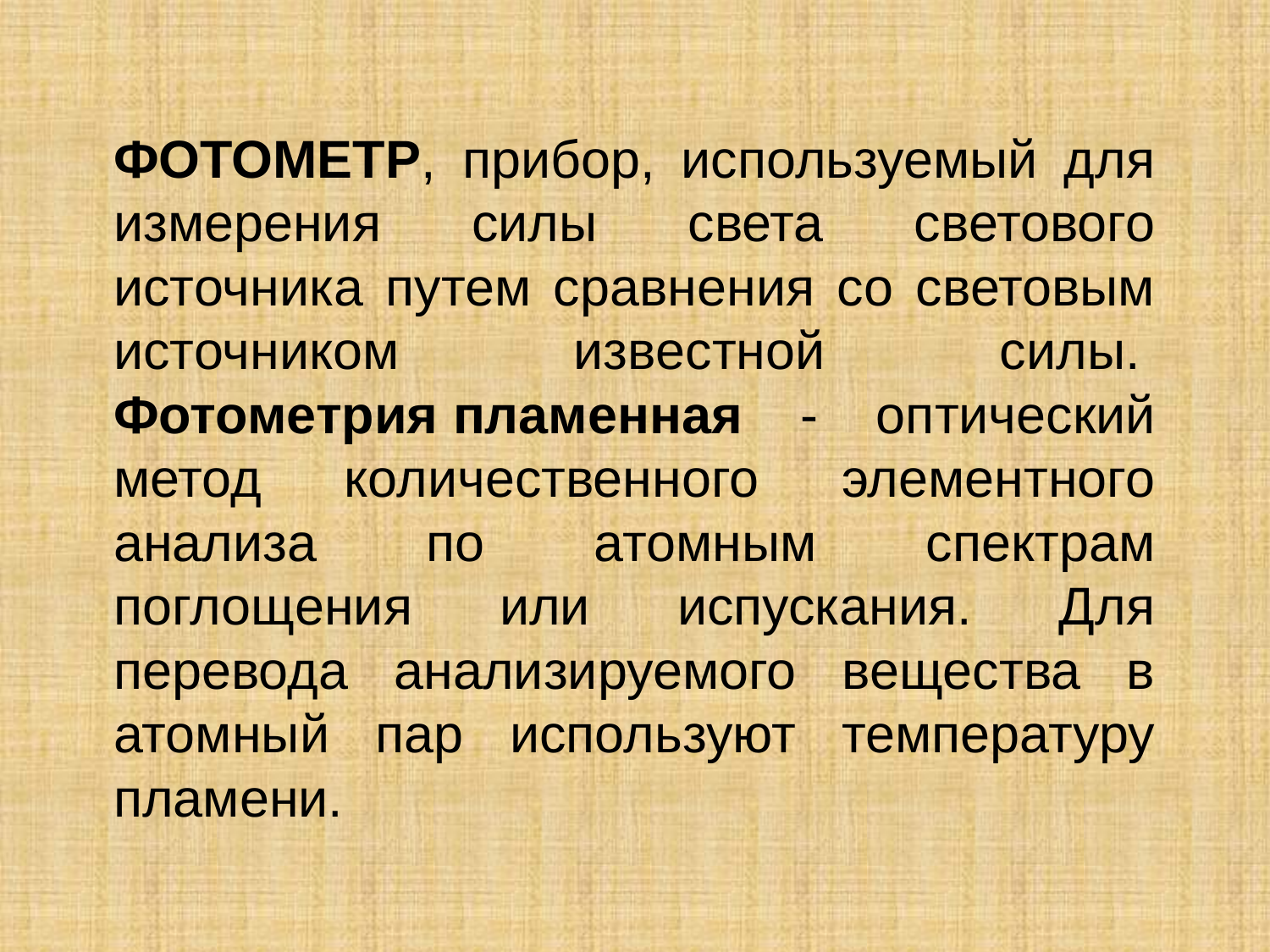

# ФОТОМЕТР, прибор, используемый для измерения силы света светового источника путем сравнения со световым источником известной силы.  Фотометрия пламенная - оптический метод количественного элементного анализа по атомным спектрам поглощения или испускания. Для перевода анализируемого вещества в атомный пар используют температуру пламени.